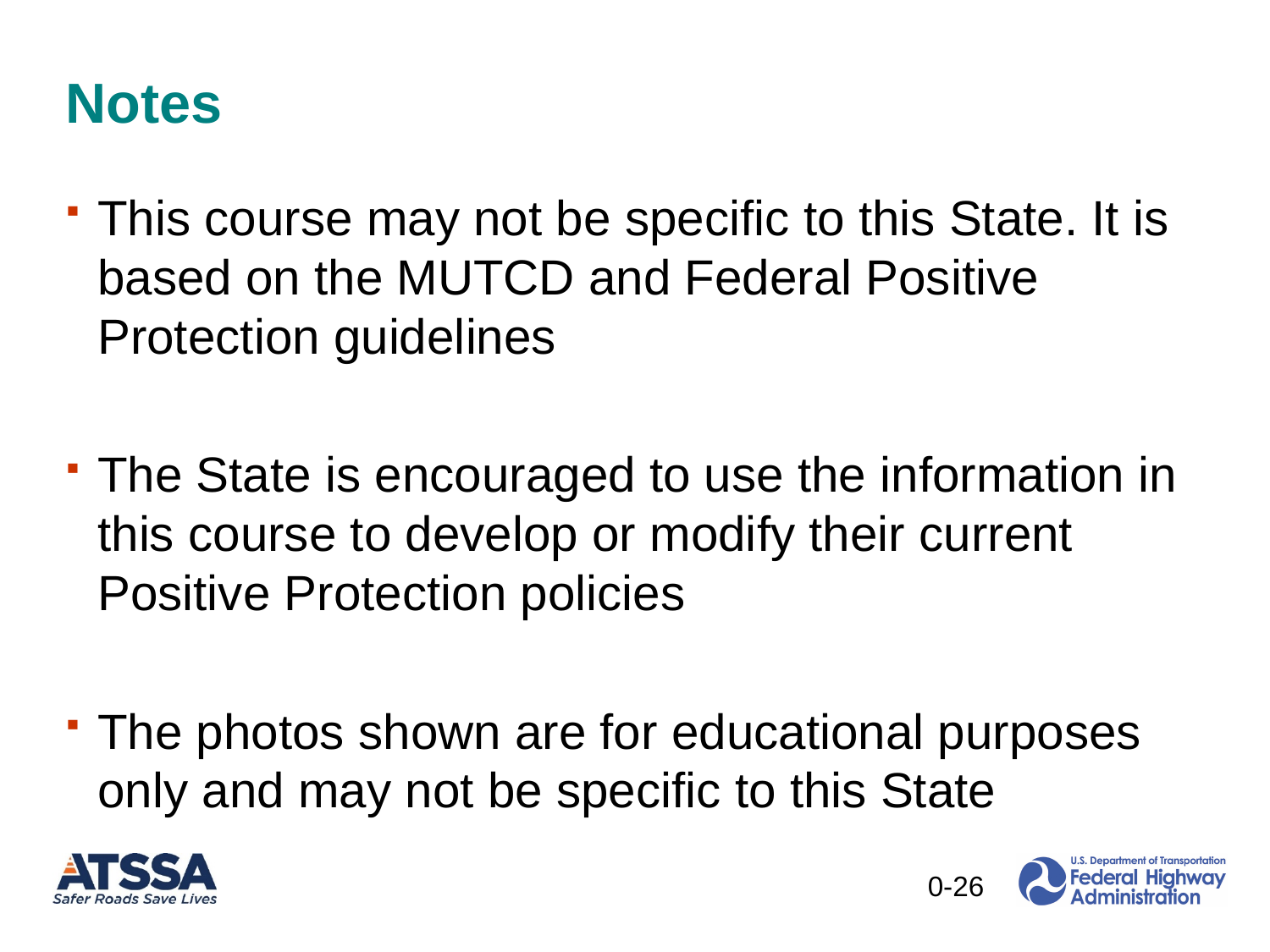

# Notes
This course may not be specific to this State. It is based on the MUTCD and Federal Positive Protection guidelines

The State is encouraged to use the information in this course to develop or modify their current Positive Protection policies

The photos shown are for educational purposes only and may not be specific to this State